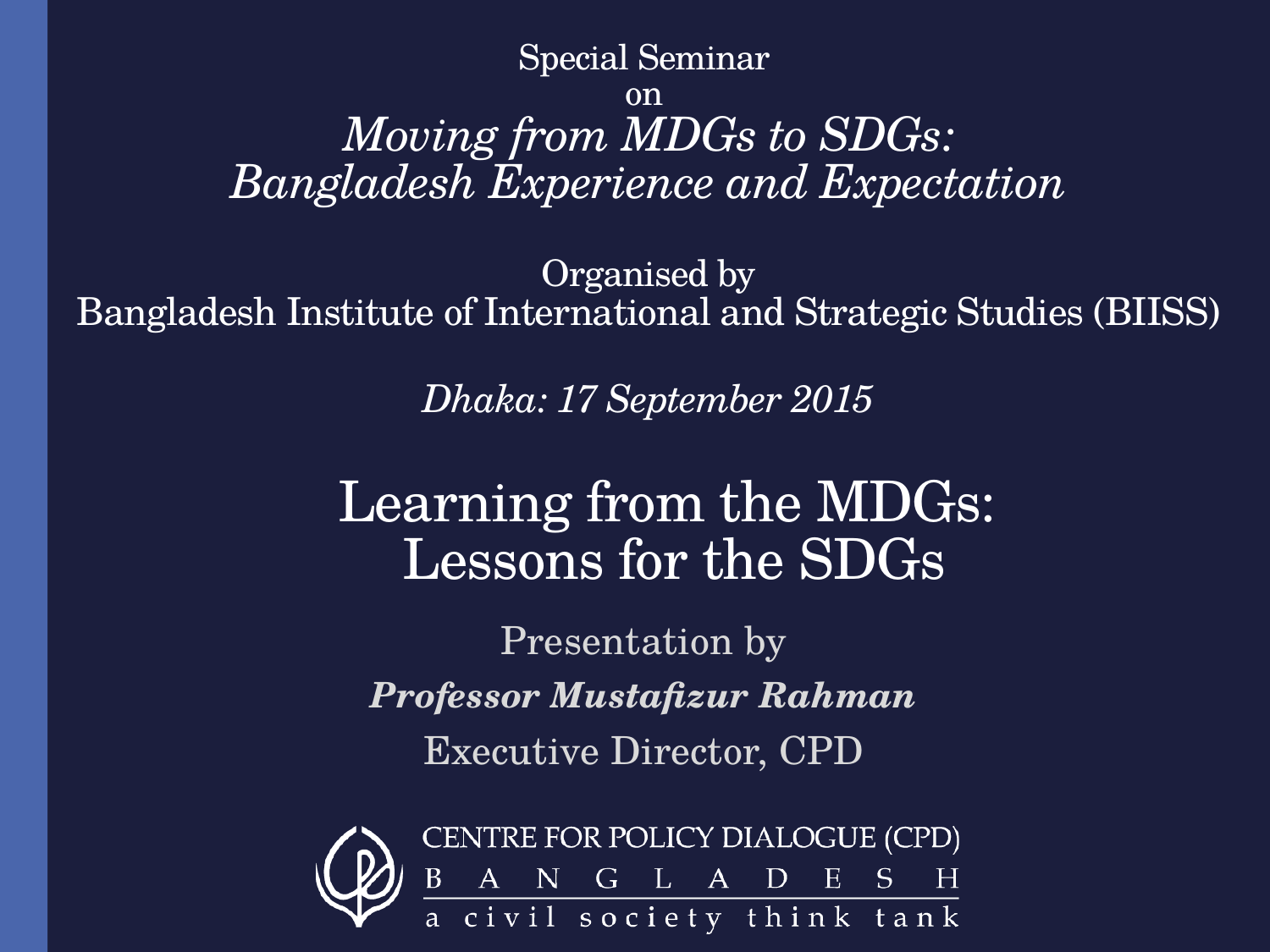

Special Seminar
on
Moving from MDGs to SDGs:
Bangladesh Experience and Expectation

Organised by
Bangladesh Institute of International and Strategic Studies (BIISS)

Dhaka: 17 September 2015
# Learning from the MDGs: Lessons for the SDGs

Presentation by
Professor Mustafizur Rahman
Executive Director, CPD